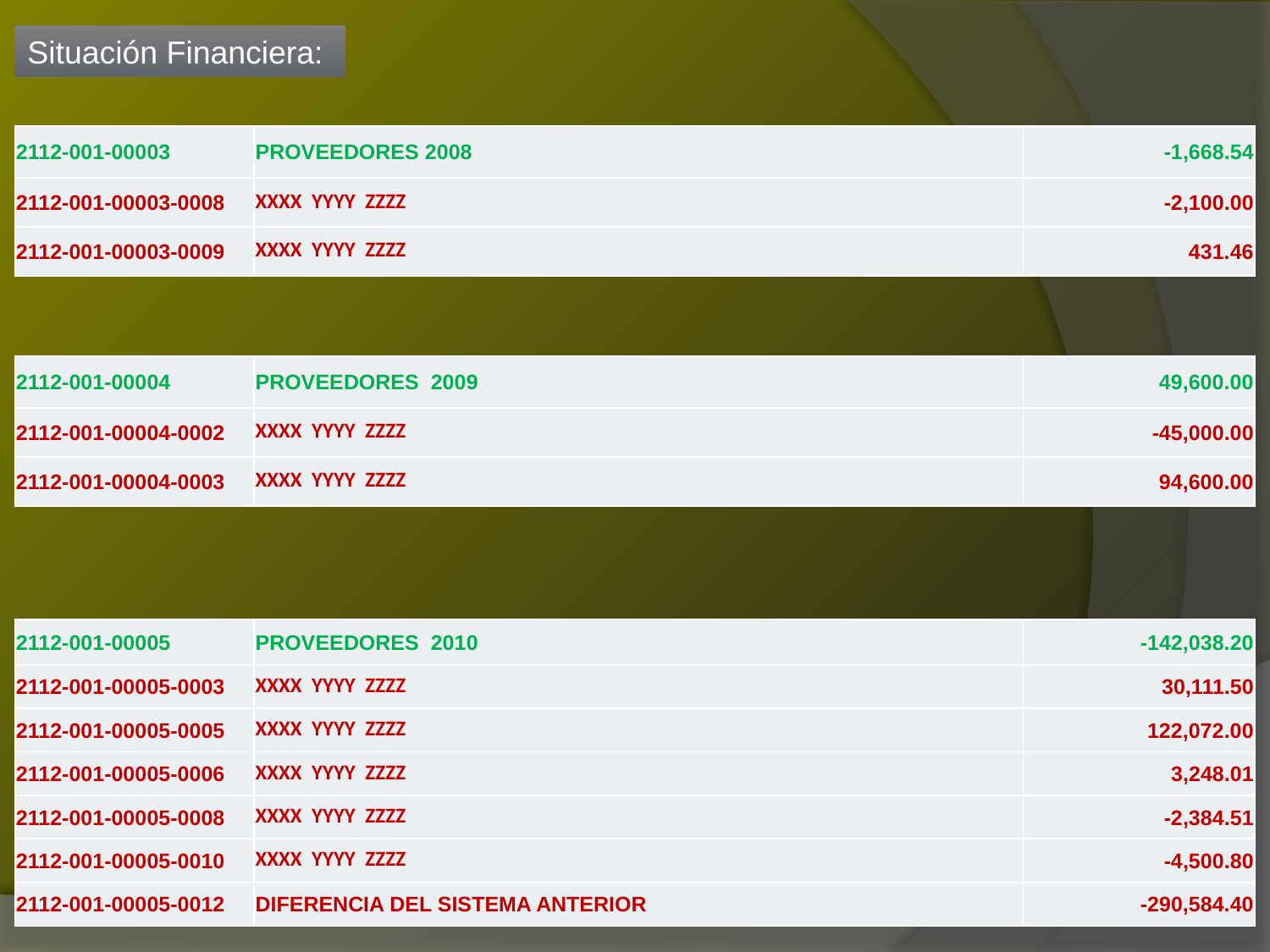

Situación Financiera:
| 2112-001-00003 | PROVEEDORES 2008 | -1,668.54 |
| --- | --- | --- |
| 2112-001-00003-0008 | XXXX YYYY ZZZZ | -2,100.00 |
| 2112-001-00003-0009 | XXXX YYYY ZZZZ | 431.46 |
| 2112-001-00004 | PROVEEDORES 2009 | 49,600.00 |
| --- | --- | --- |
| 2112-001-00004-0002 | XXXX YYYY ZZZZ | -45,000.00 |
| 2112-001-00004-0003 | XXXX YYYY ZZZZ | 94,600.00 |
| 2112-001-00005 | PROVEEDORES 2010 | -142,038.20 |
| --- | --- | --- |
| 2112-001-00005-0003 | XXXX YYYY ZZZZ | 30,111.50 |
| 2112-001-00005-0005 | XXXX YYYY ZZZZ | 122,072.00 |
| 2112-001-00005-0006 | XXXX YYYY ZZZZ | 3,248.01 |
| 2112-001-00005-0008 | XXXX YYYY ZZZZ | -2,384.51 |
| 2112-001-00005-0010 | XXXX YYYY ZZZZ | -4,500.80 |
| 2112-001-00005-0012 | DIFERENCIA DEL SISTEMA ANTERIOR | -290,584.40 |